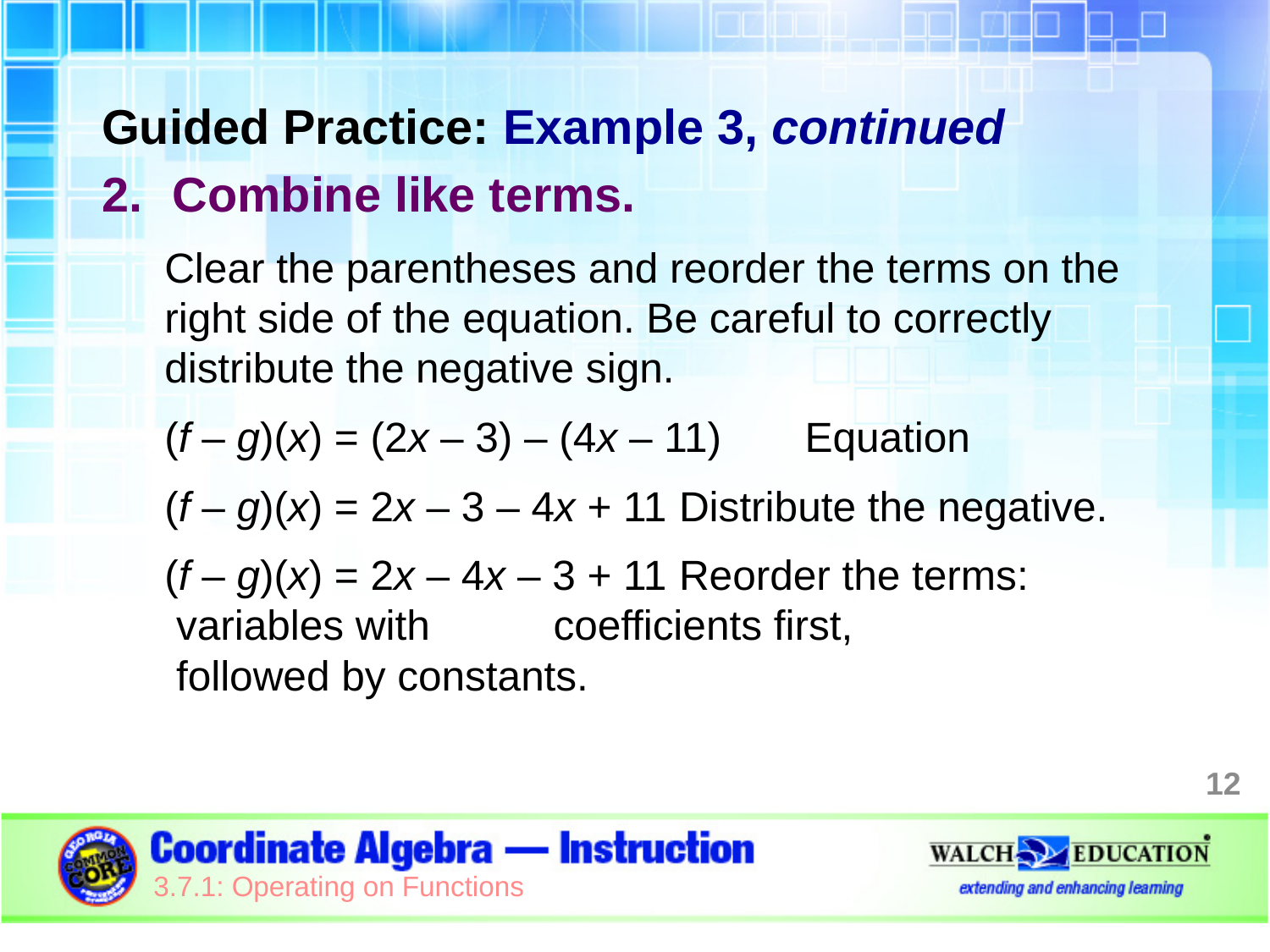

Guided Practice: Example 3, continued
Combine like terms.
Clear the parentheses and reorder the terms on the right side of the equation. Be careful to correctly distribute the negative sign.
(f – g)(x) = (2x – 3) – (4x – 11)	 Equation
(f – g)(x) = 2x – 3 – 4x + 11		 Distribute the negative.
(f – g)(x) = 2x – 4x – 3 + 11		 Reorder the terms:
									 variables with 									 coefficients first,
									 followed by constants.

12
3.7.1: Operating on Functions